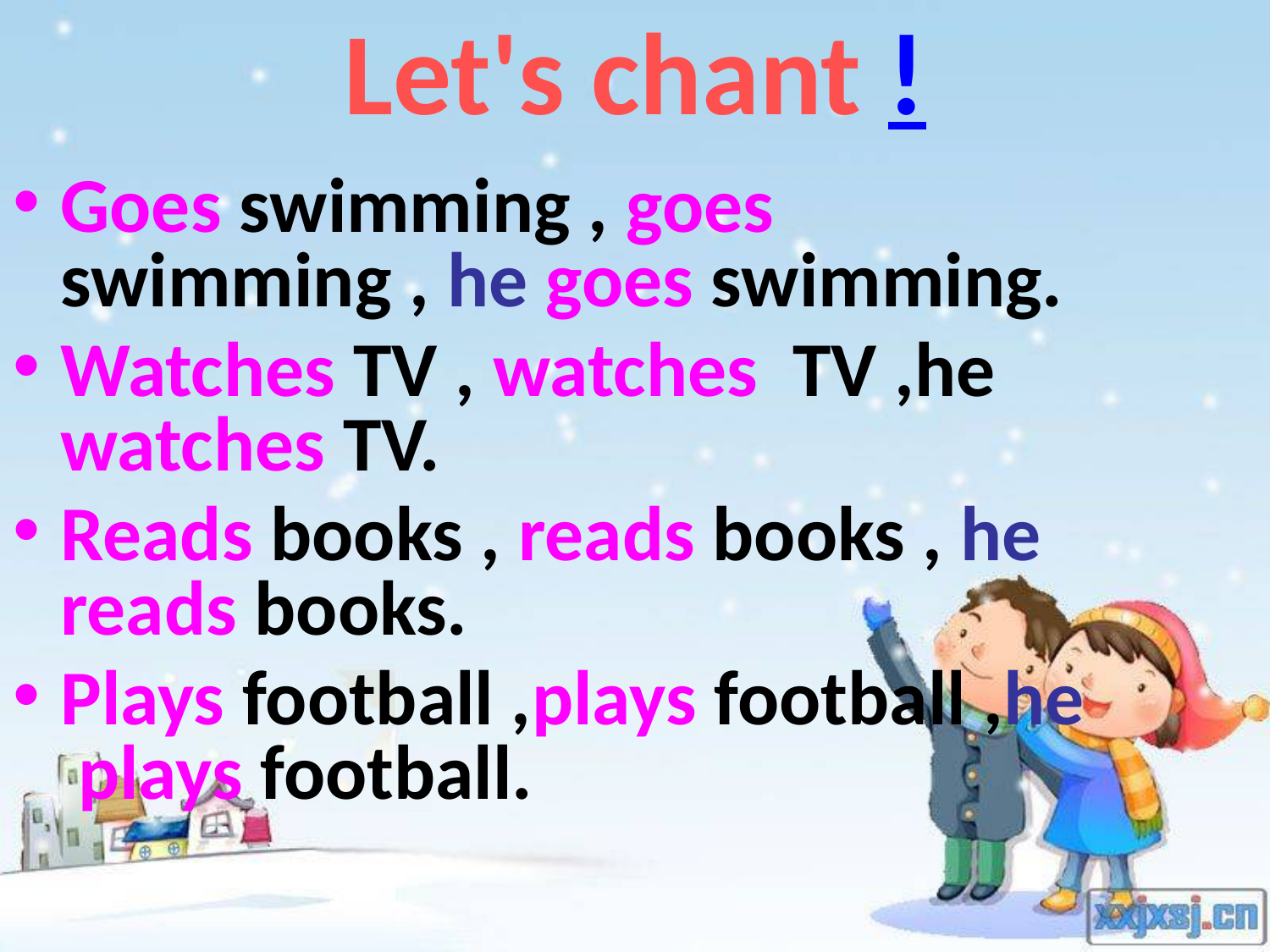

# Let's chant !
Goes swimming , goes swimming , he goes swimming.
Watches TV , watches  TV ,he watches TV.
Reads books , reads books , he reads books.
Plays football ,plays football ,he  plays football.